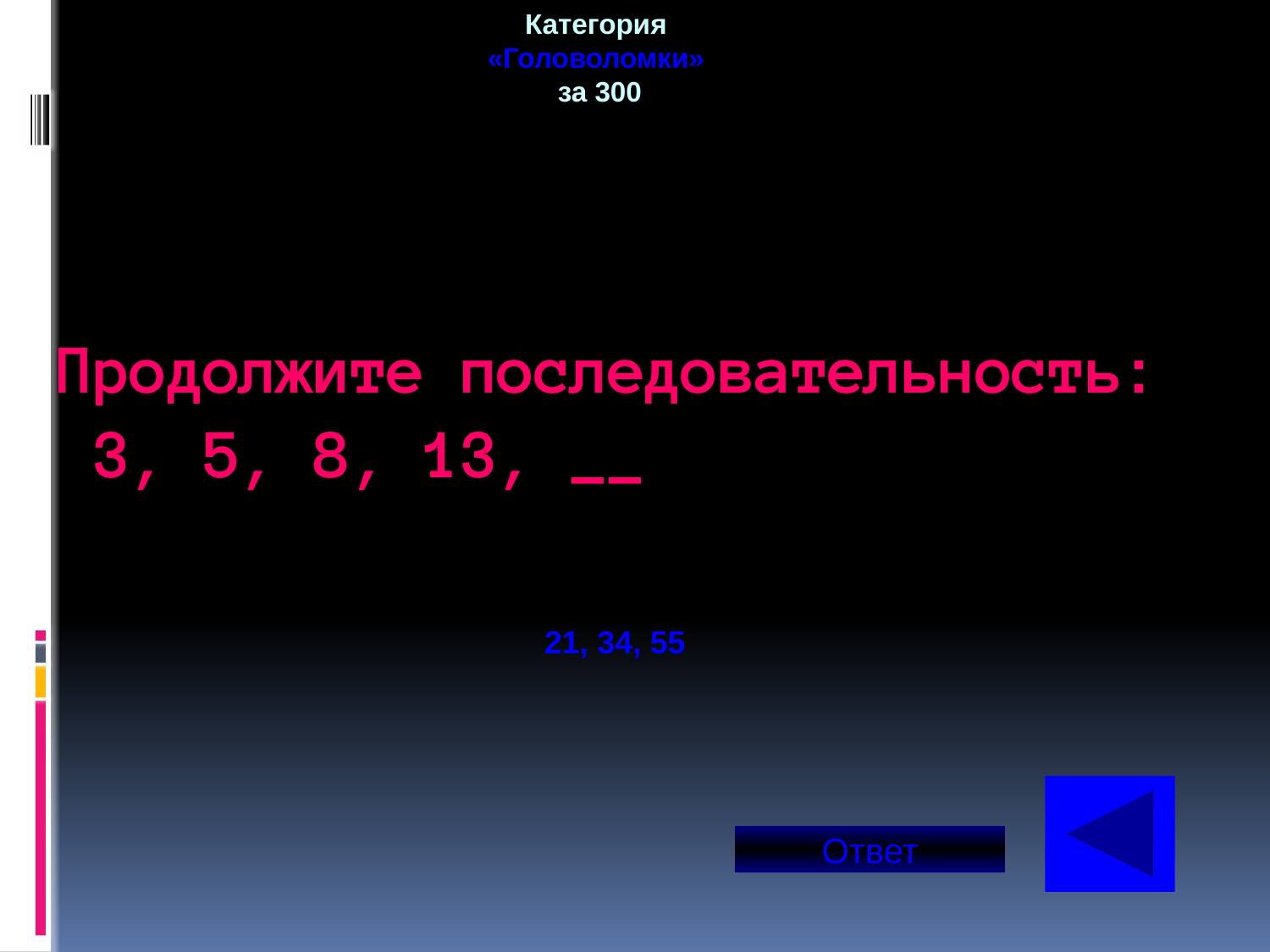

Категория
«Головоломки»
за 300
# Продолжите последовательность: 3, 5, 8, 13, __
21, 34, 55

Ответ